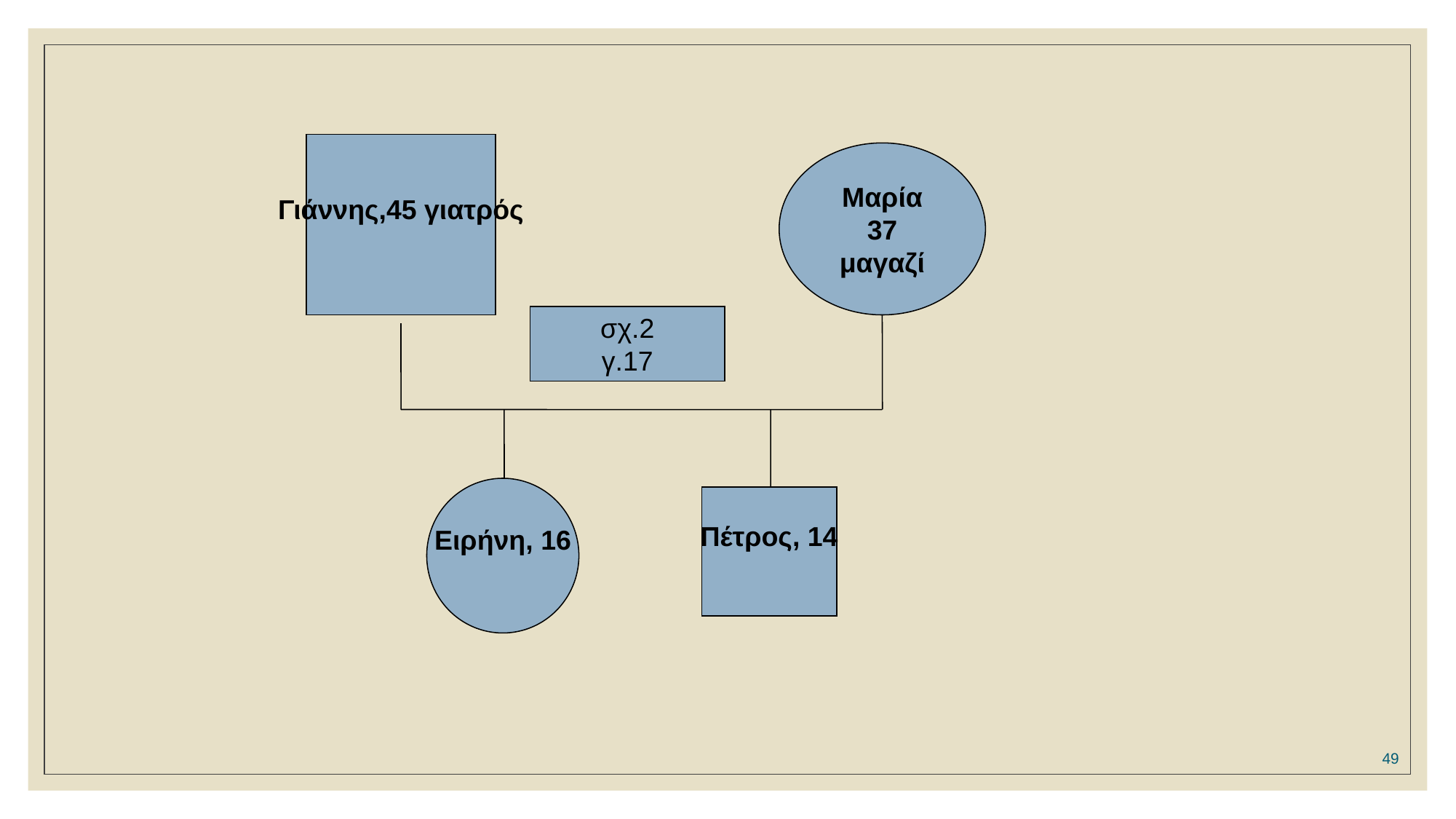

Γιάννης,45 γιατρός

Μαρία
37
μαγαζί
σχ.2
γ.17

Ειρήνη, 16

Πέτρος, 14

49